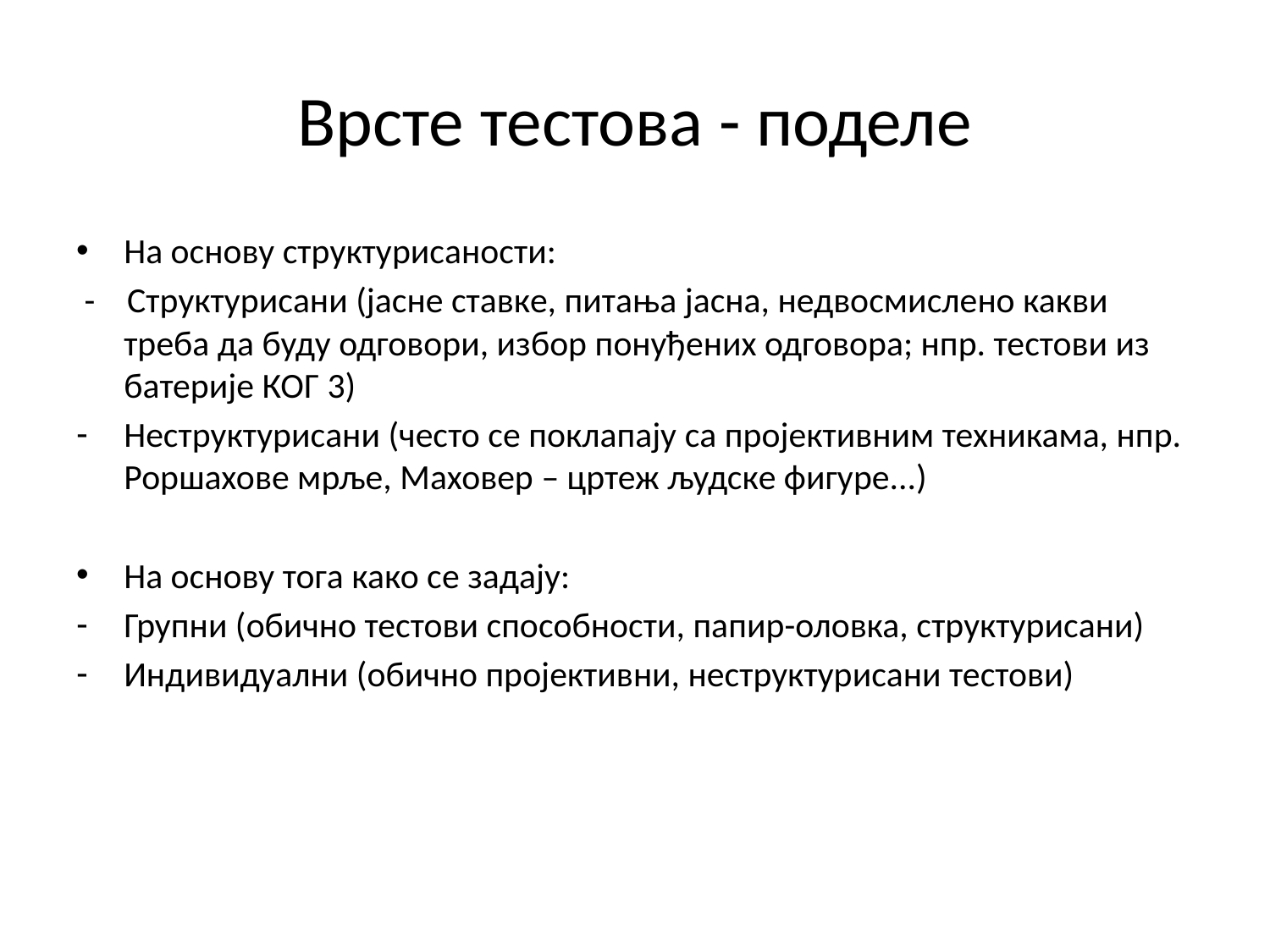

# Врсте тестова - поделе
На основу структурисаности:
 -    Структурисани (јасне ставке, питања јасна, недвосмислено какви треба да буду одговори, избор понуђених одговора; нпр. тестови из батерије КОГ 3)
Неструктурисани (често се поклапају са пројективним техникама, нпр. Роршахове мрље, Маховер – цртеж људске фигуре...)

На основу тога како се задају:
Групни (обично тестови способности, папир-оловка, структурисани)
Индивидуални (обично пројективни, неструктурисани тестови)